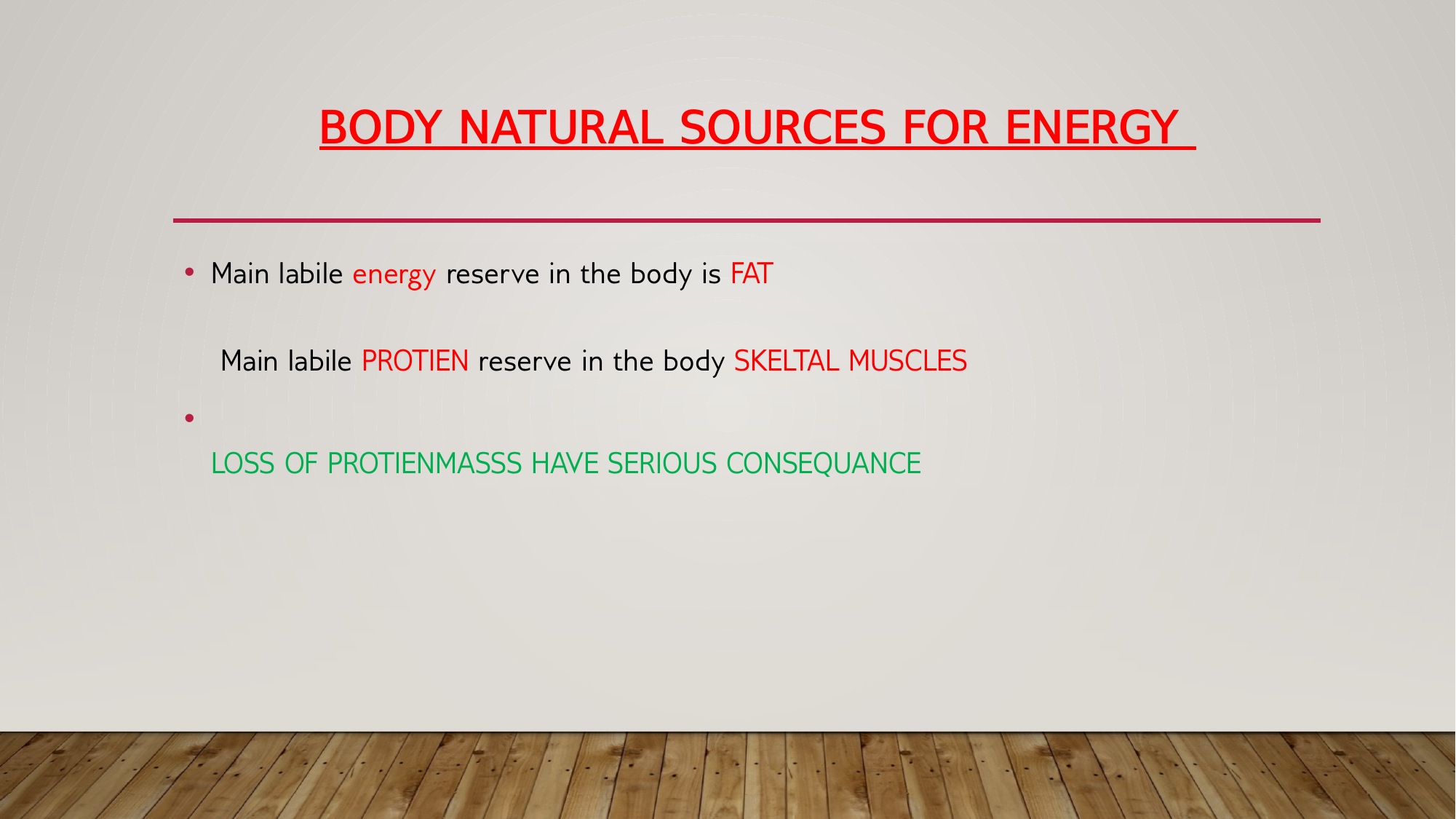

# BODY natural sources for energy
Main labile energy reserve in the body is FAT
 Main labile PROTIEN reserve in the body SKELTAL MUSCLES
LOSS OF PROTIENMASSS HAVE SERIOUS CONSEQUANCE